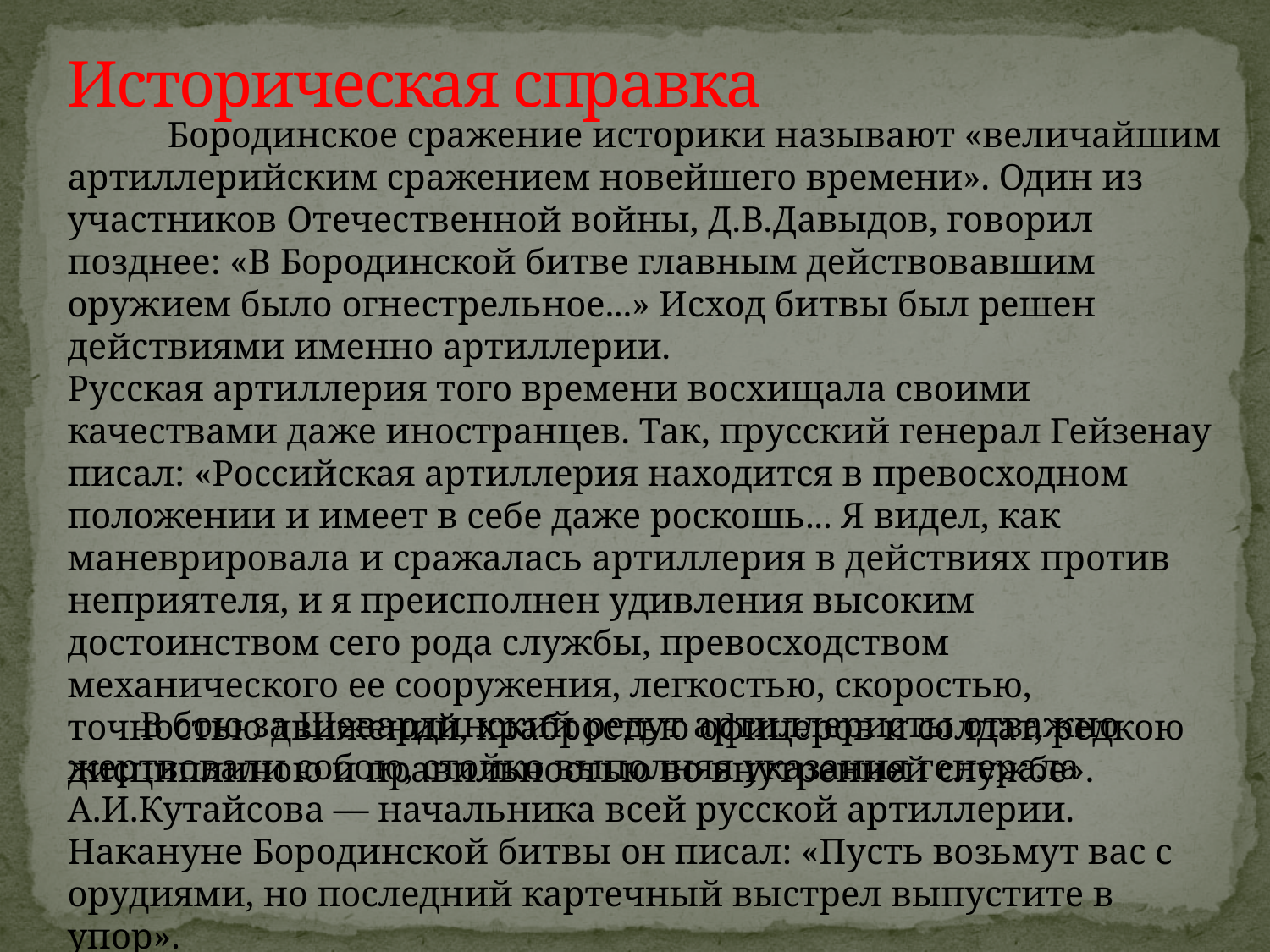

# Историческая справка
           Бородинское сражение историки называют «величайшим артиллерийским сражением новейшего времени». Один из участников Отечественной войны, Д.В.Давыдов, говорил позднее: «В Бородинской битве главным действовавшим оружием было огнестрельное...» Исход битвы был решен действиями именно артиллерии.
Русская артиллерия того времени восхищала своими качествами даже иностранцев. Так, прусский генерал Гейзенау писал: «Российская артиллерия находится в превосходном положении и имеет в себе даже роскошь... Я видел, как маневрировала и сражалась артиллерия в действиях против неприятеля, и я преисполнен удивления высоким достоинством сего рода службы, превосходством механического ее сооружения, легкостью, скоростью, точностью движений, храбростью офицеров и солдат, редкою дисциплиною и правильностью во внутренней службе».
        В бою за Шевардинский редут артиллеристы отважно жертвовали собою, стойко выполняя указания генерала А.И.Кутайсова — начальника всей русской артиллерии. Накануне Бородинской битвы он писал: «Пусть возьмут вас с орудиями, но последний картечный выстрел выпустите в упор».